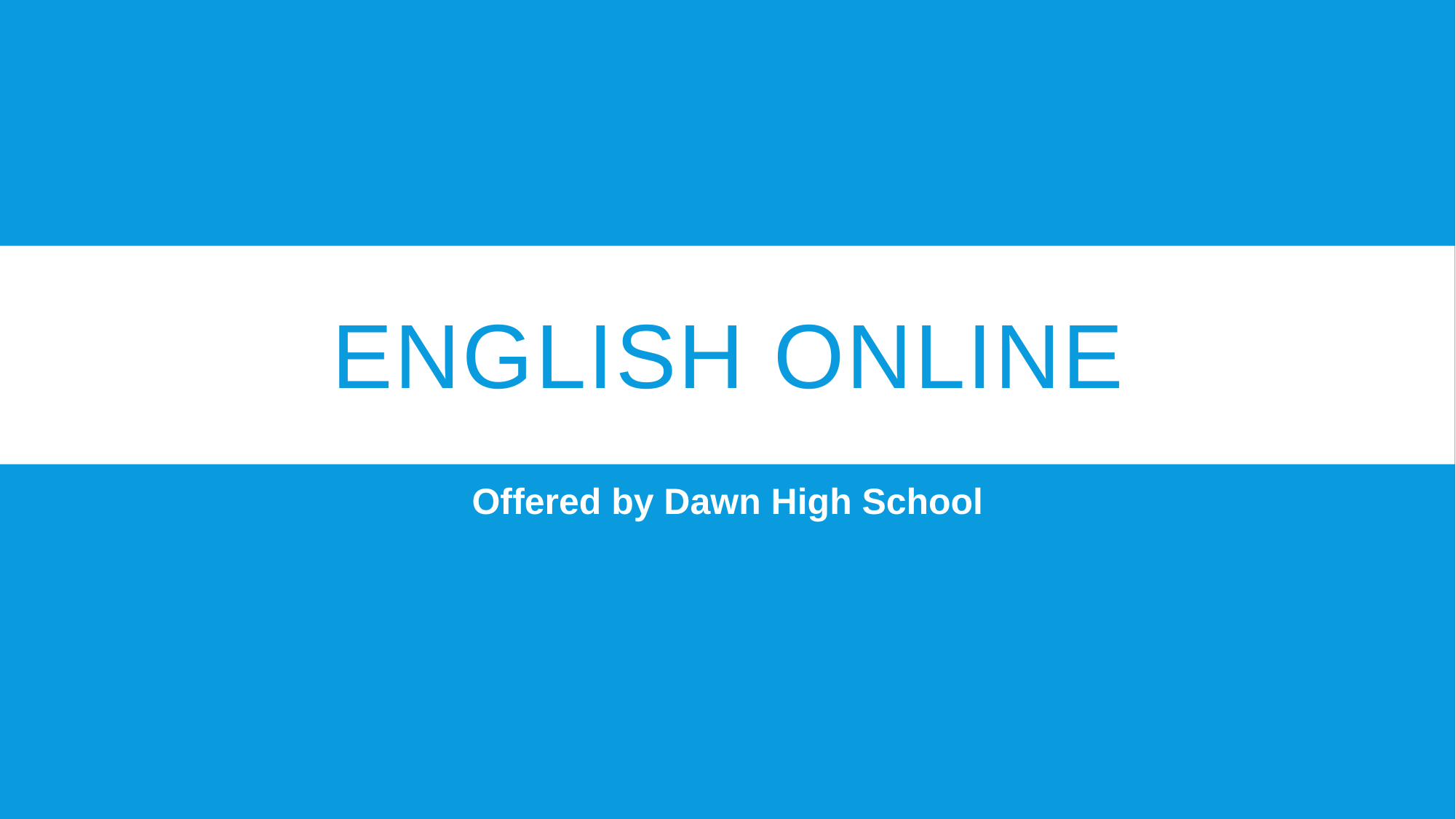

# English Online
Offered by Dawn High School